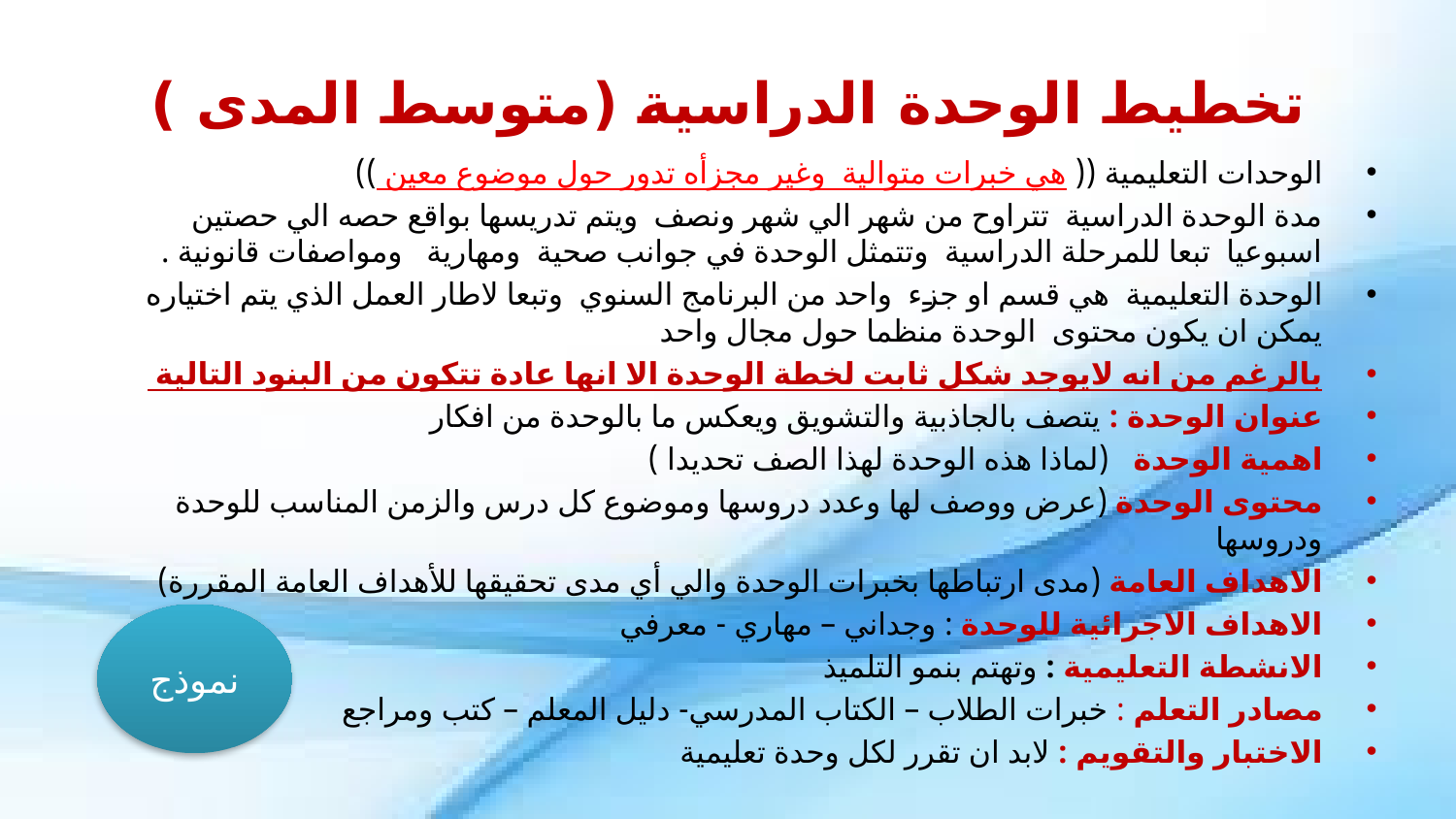

# تخطيط الوحدة الدراسية (متوسط المدى )
الوحدات التعليمية (( هي خبرات متوالية  وغير مجزأه تدور حول موضوع معين ))
مدة الوحدة الدراسية  تتراوح من شهر الي شهر ونصف  ويتم تدريسها بواقع حصه الي حصتين  اسبوعيا  تبعا للمرحلة الدراسية  وتتمثل الوحدة في جوانب صحية  ومهارية   ومواصفات قانونية .
الوحدة التعليمية  هي قسم او جزء  واحد من البرنامج السنوي  وتبعا لاطار العمل الذي يتم اختياره يمكن ان يكون محتوى  الوحدة منظما حول مجال واحد
بالرغم من انه لايوجد شكل ثابت لخطة الوحدة الا انها عادة تتكون من البنود التالية
عنوان الوحدة : يتصف بالجاذبية والتشويق ويعكس ما بالوحدة من افكار
اهمية الوحدة   (لماذا هذه الوحدة لهذا الصف تحديدا )
محتوى الوحدة (عرض ووصف لها وعدد دروسها وموضوع كل درس والزمن المناسب للوحدة ودروسها
الاهداف العامة (مدى ارتباطها بخبرات الوحدة والي أي مدى تحقيقها للأهداف العامة المقررة)
الاهداف الاجرائية للوحدة : وجداني – مهاري - معرفي
الانشطة التعليمية : وتهتم بنمو التلميذ
مصادر التعلم : خبرات الطلاب – الكتاب المدرسي- دليل المعلم – كتب ومراجع
الاختبار والتقويم : لابد ان تقرر لكل وحدة تعليمية

نموذج